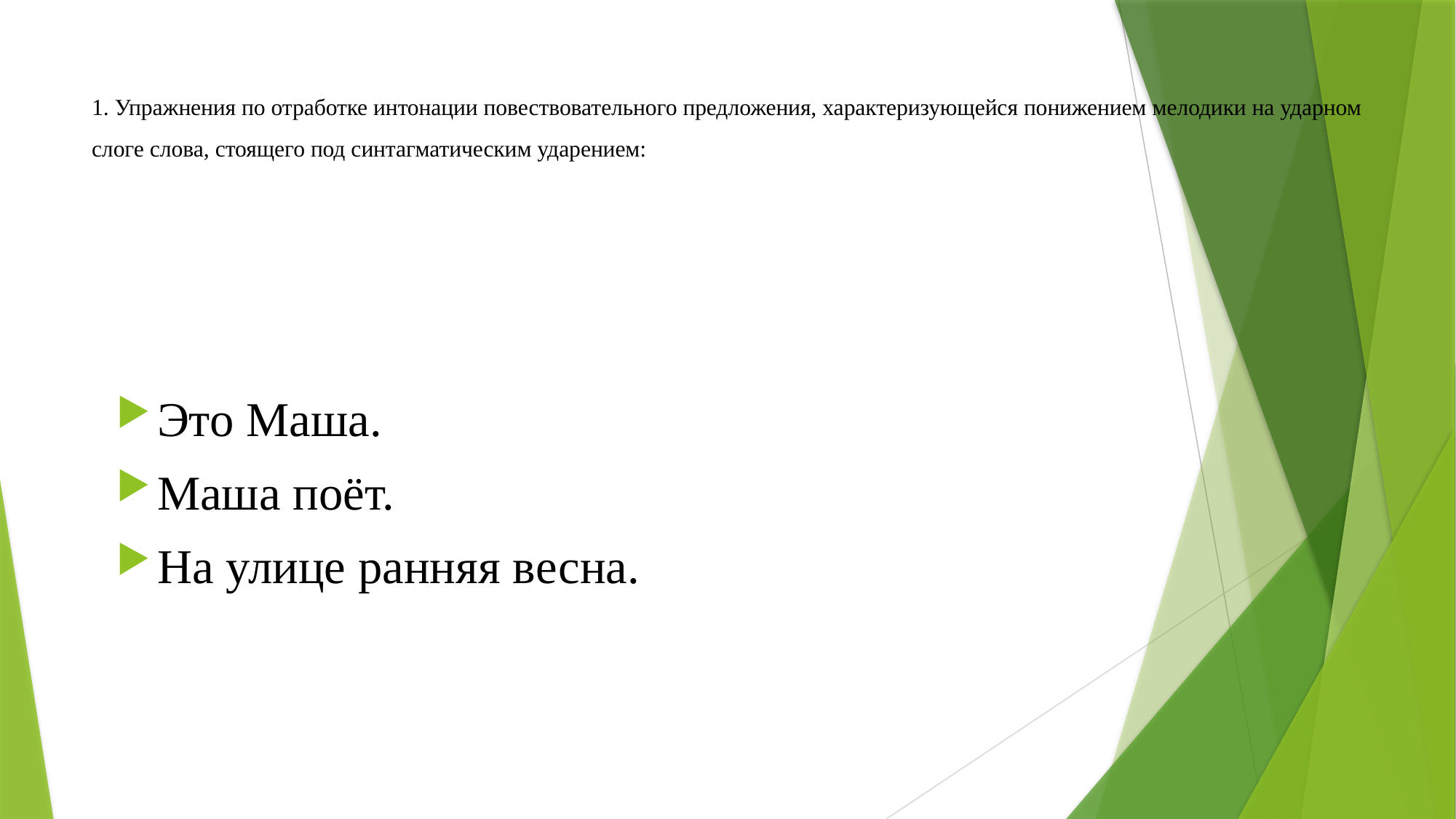

# 1. Упражнения по отработке интонации повествовательного предложения, характеризующейся понижением мелодики на ударном слоге слова, стоящего под синтагматическим ударением:
Это Маша.
Маша поёт.
На улице ранняя весна.